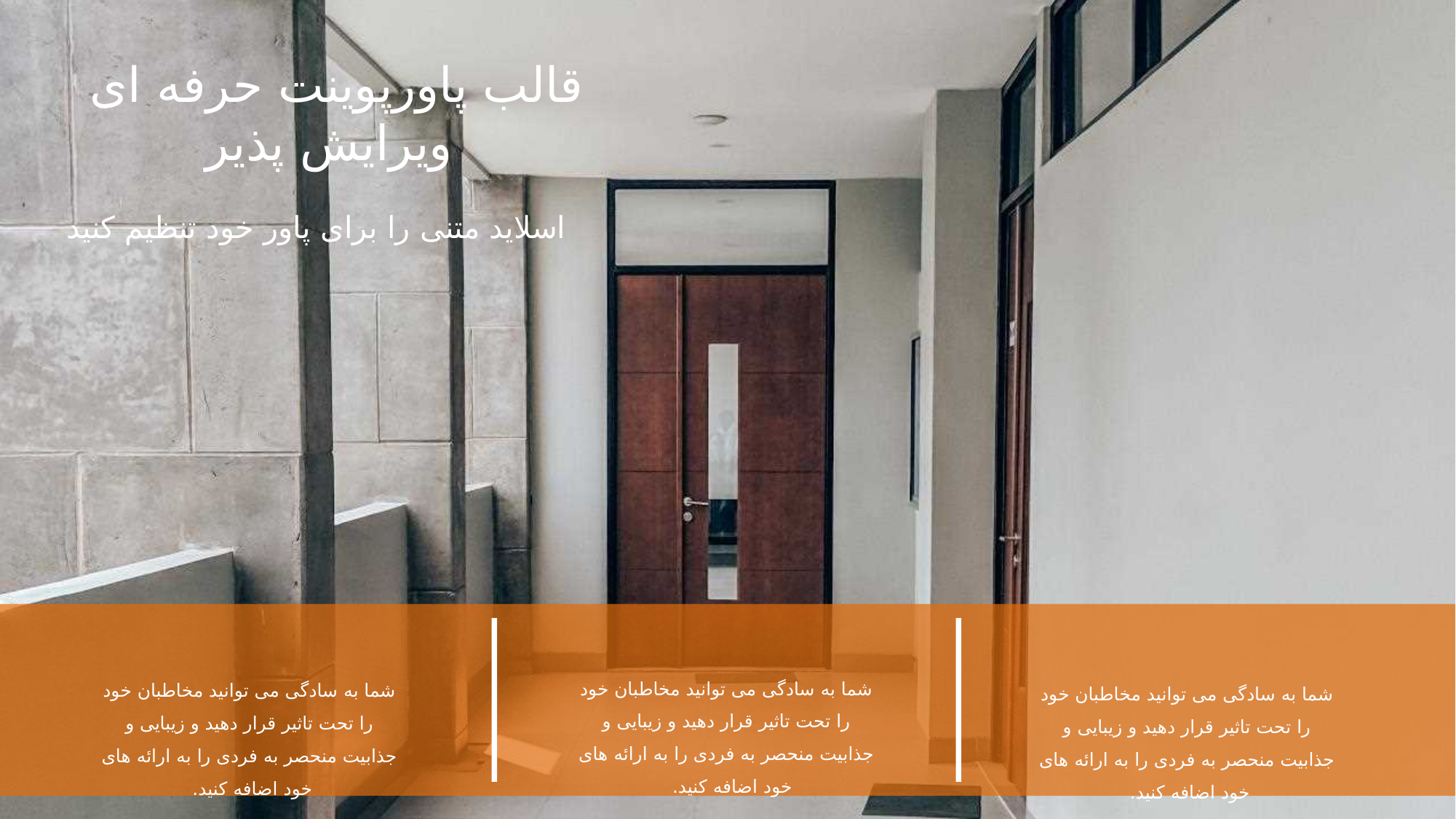

قالب پاورپوینت حرفه ای
ویرایش پذیر
اسلاید متنی را برای پاور خود تنظیم کنید

شما به سادگی می توانید مخاطبان خود را تحت تاثیر قرار دهید و زیبایی و جذابیت منحصر به فردی را به ارائه های خود اضافه کنید.
شما به سادگی می توانید مخاطبان خود را تحت تاثیر قرار دهید و زیبایی و جذابیت منحصر به فردی را به ارائه های خود اضافه کنید.
شما به سادگی می توانید مخاطبان خود را تحت تاثیر قرار دهید و زیبایی و جذابیت منحصر به فردی را به ارائه های خود اضافه کنید.